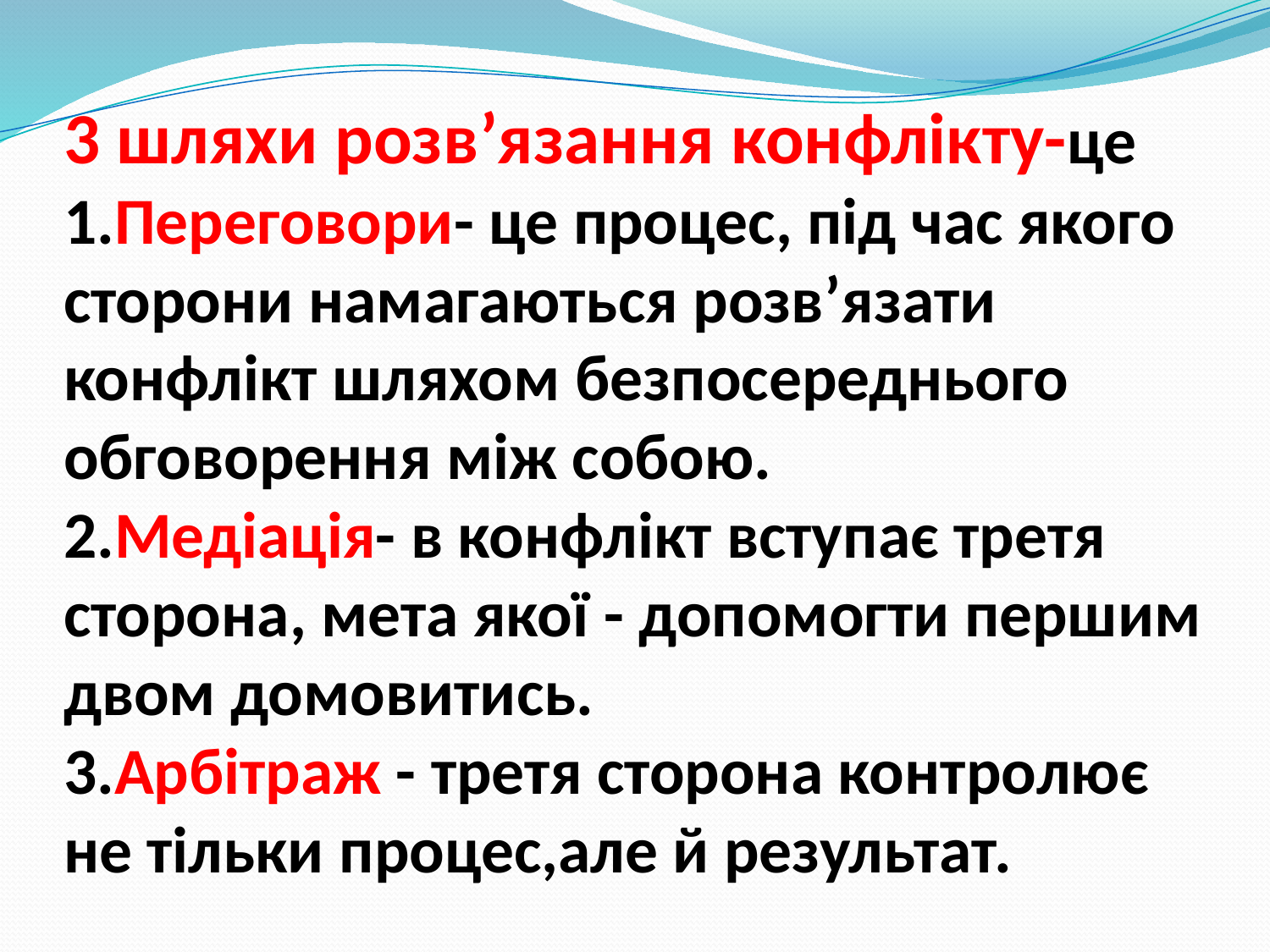

# 3 шляхи розв’язання конфлікту-це 1.Переговори- це процес, під час якого сторони намагаються розв’язати конфлікт шляхом безпосереднього обговорення між собою. 2.Медіація- в конфлікт вступає третя сторона, мета якої - допомогти першим двом домовитись. 3.Арбітраж - третя сторона контролює не тільки процес,але й результат.